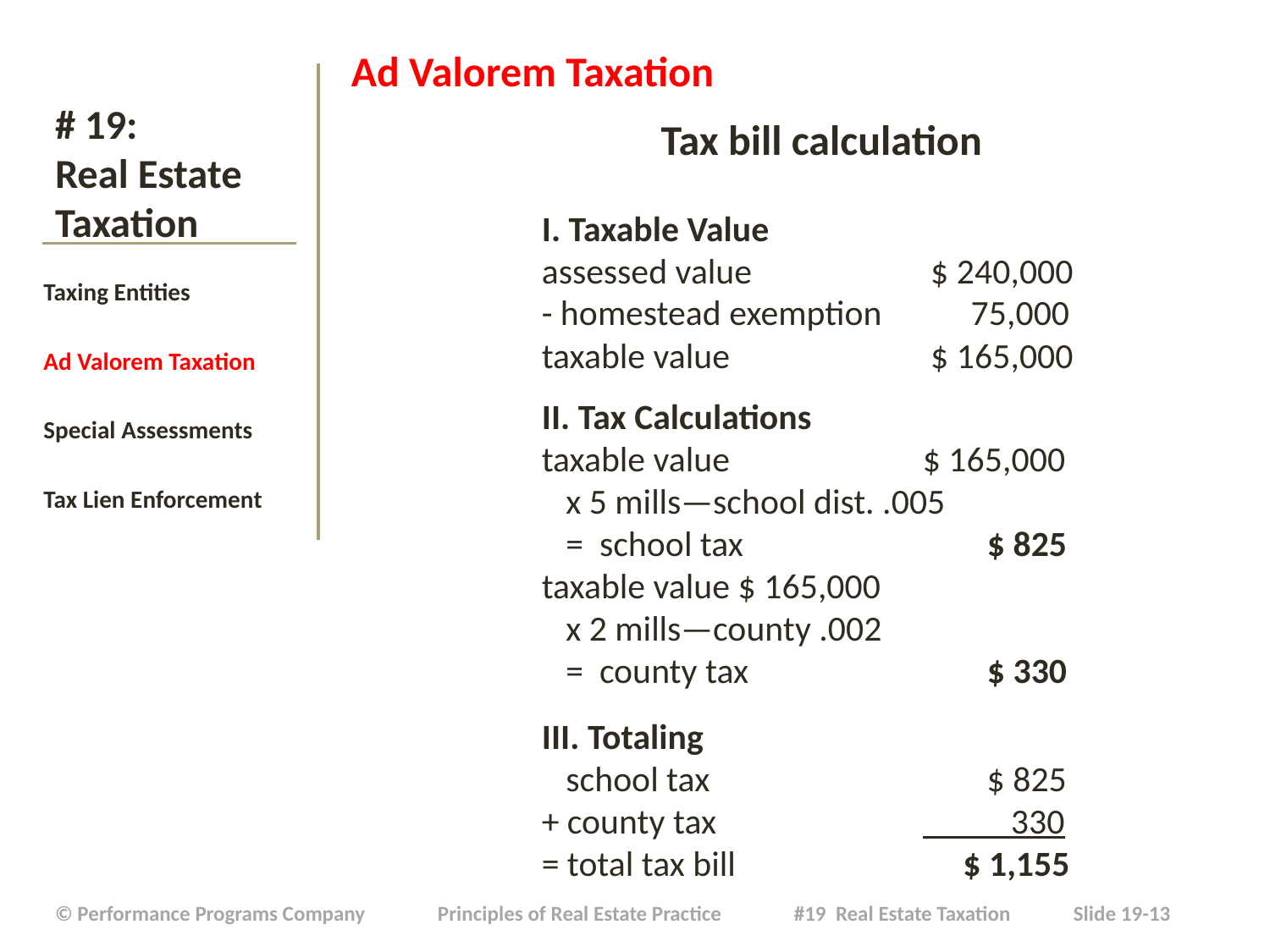

Ad Valorem Taxation

		Tax bill calculation

# # 19: Real Estate Taxation
I. Taxable Value
assessed value		 $ 240,000
- homestead exemption 	      75,000
taxable value 		 $ 165,000

II. Tax Calculations
taxable value 		$ 165,000
   x 5 mills—school dist. .005
   =  school tax 		        $ 825
taxable value $ 165,000
   x 2 mills—county .002
   =  county tax 		        $ 330

III. Totaling
   school tax 		        $ 825
+ county tax       		           330
= total tax bill 		     $ 1,155

Taxing Entities

Ad Valorem Taxation

Special Assessments

Tax Lien Enforcement

| © Performance Programs Company Principles of Real Estate Practice #19 Real Estate Taxation Slide 19-13 |
| --- |